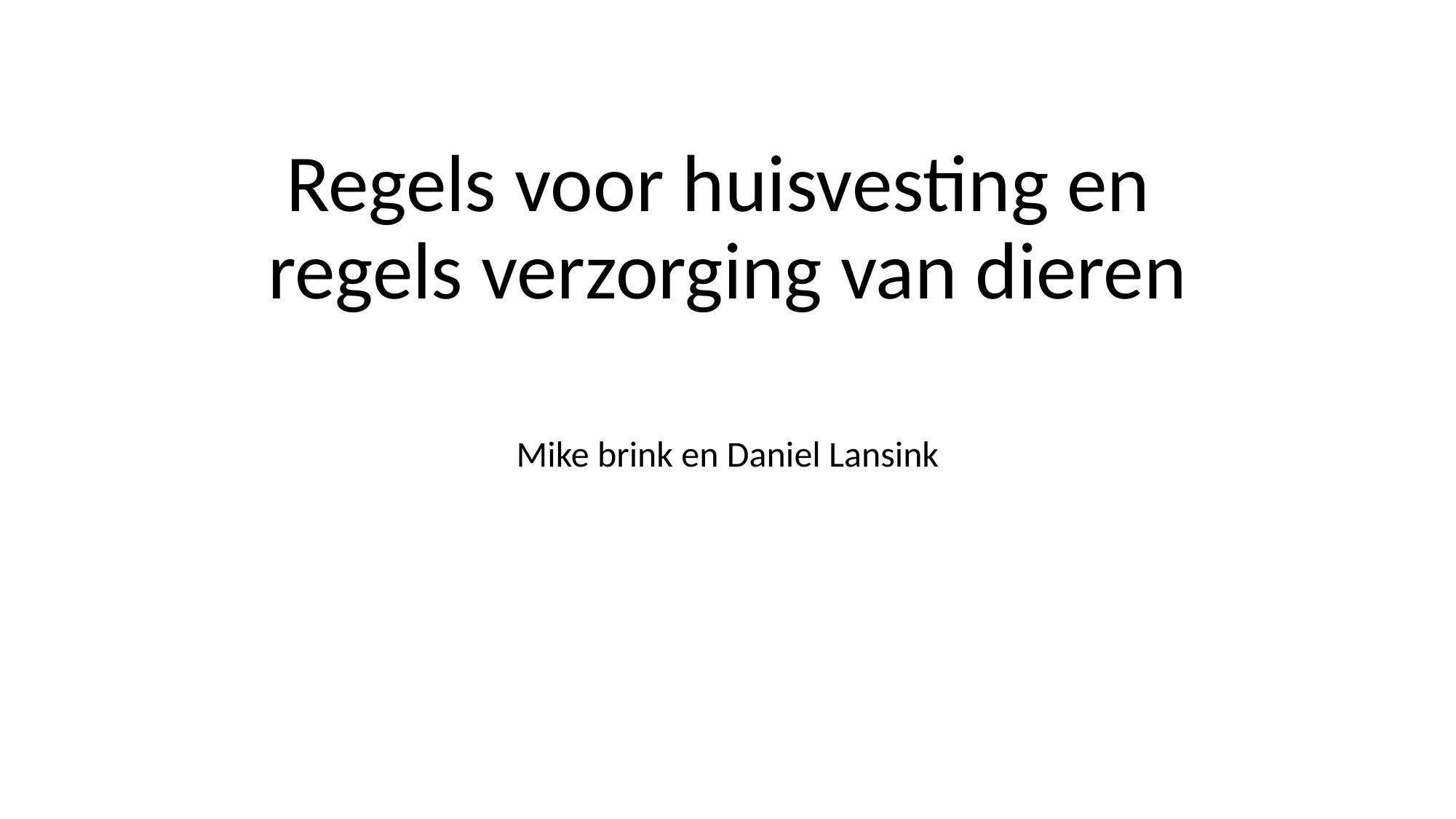

# Regels voor huisvesting en regels verzorging van dieren
Mike brink en Daniel Lansink